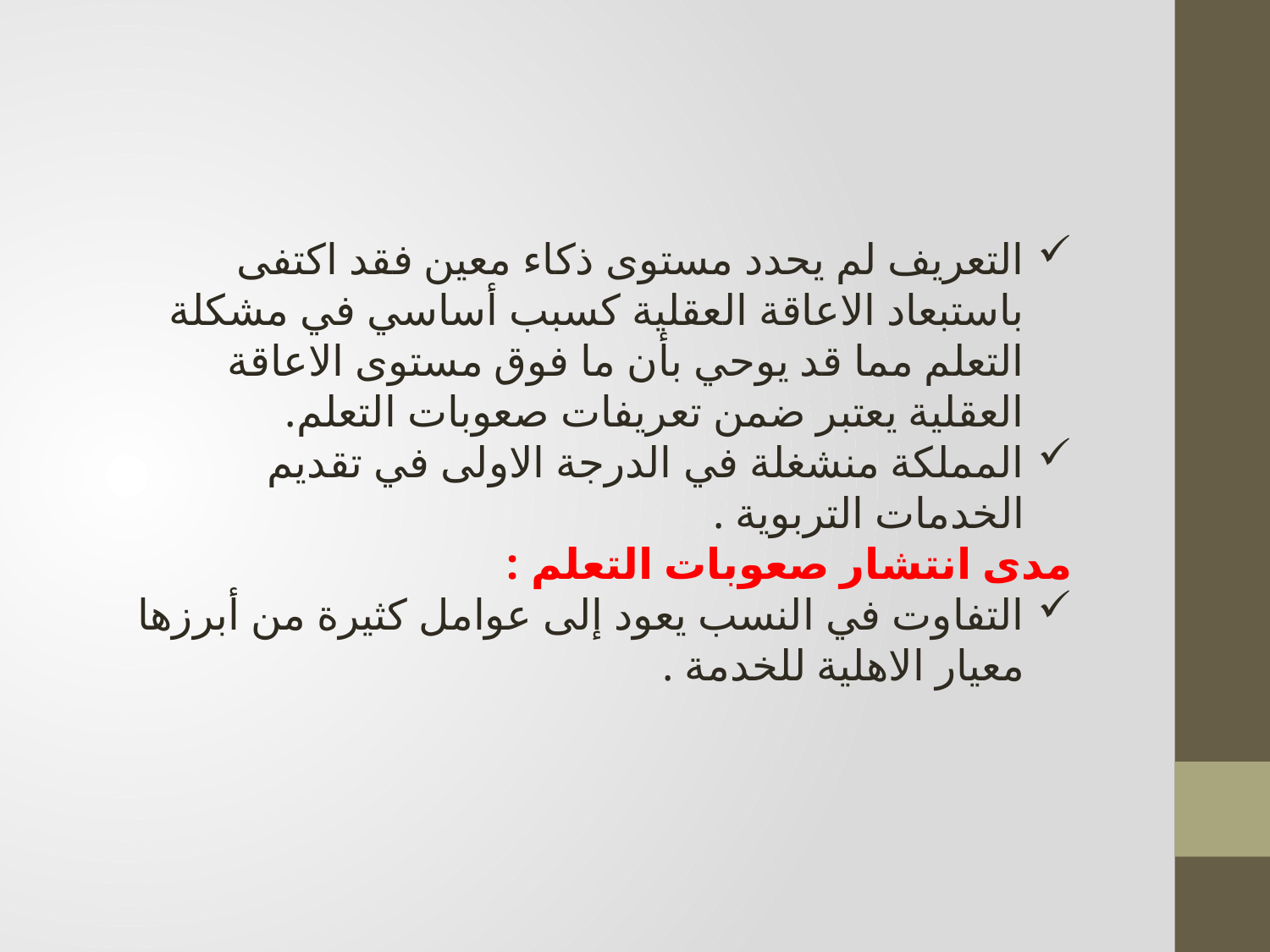

التعريف لم يحدد مستوى ذكاء معين فقد اكتفى باستبعاد الاعاقة العقلية كسبب أساسي في مشكلة التعلم مما قد يوحي بأن ما فوق مستوى الاعاقة العقلية يعتبر ضمن تعريفات صعوبات التعلم.
المملكة منشغلة في الدرجة الاولى في تقديم الخدمات التربوية .
مدى انتشار صعوبات التعلم :
التفاوت في النسب يعود إلى عوامل كثيرة من أبرزها معيار الاهلية للخدمة .